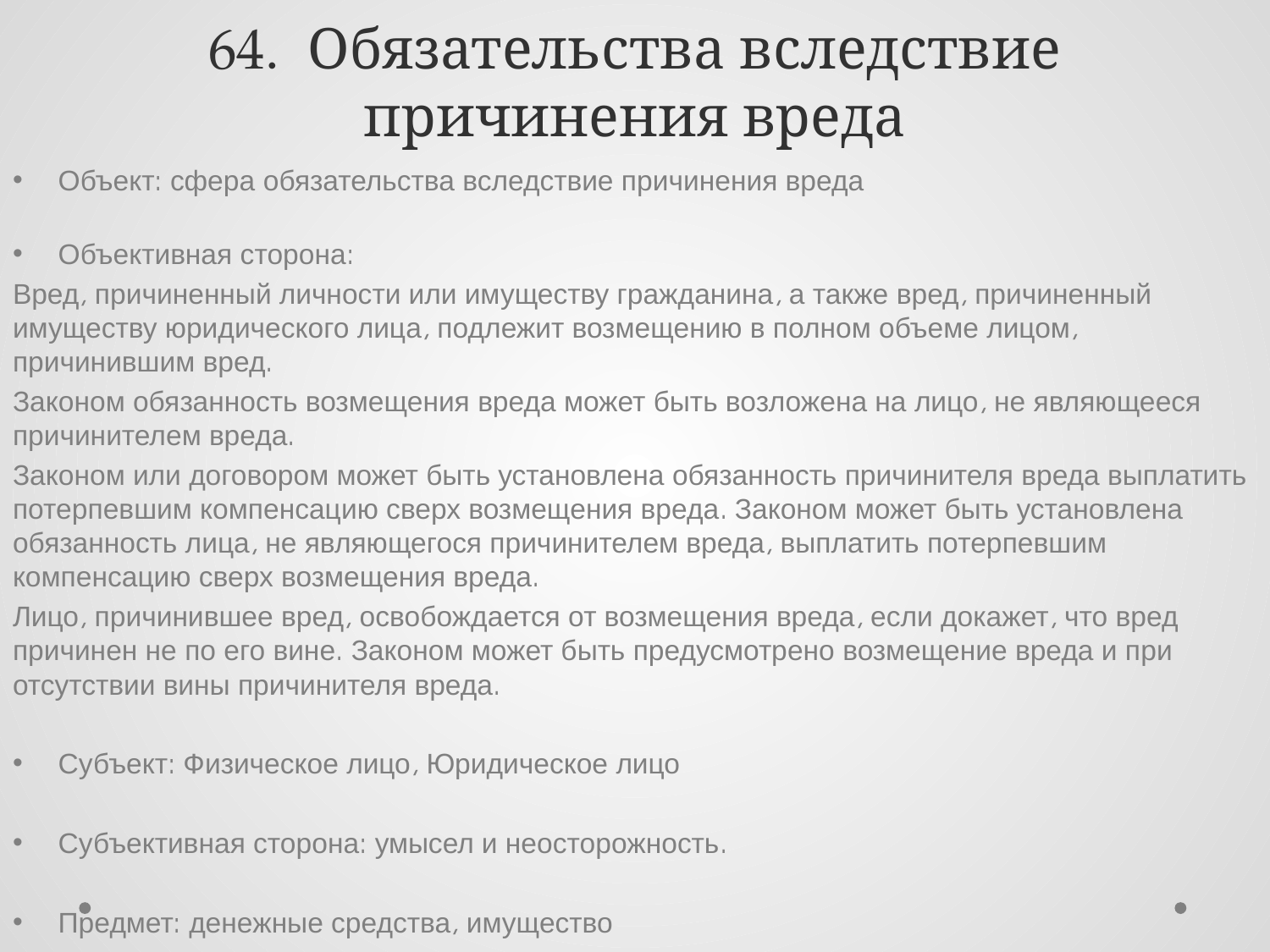

# 64.  Обязательства вследствие причинения вреда
Объект: сфера обязательства вследствие причинения вреда
Объективная сторона:
Вред, причиненный личности или имуществу гражданина, а также вред, причиненный имуществу юридического лица, подлежит возмещению в полном объеме лицом, причинившим вред.
Законом обязанность возмещения вреда может быть возложена на лицо, не являющееся причинителем вреда.
Законом или договором может быть установлена обязанность причинителя вреда выплатить потерпевшим компенсацию сверх возмещения вреда. Законом может быть установлена обязанность лица, не являющегося причинителем вреда, выплатить потерпевшим компенсацию сверх возмещения вреда.
Лицо, причинившее вред, освобождается от возмещения вреда, если докажет, что вред причинен не по его вине. Законом может быть предусмотрено возмещение вреда и при отсутствии вины причинителя вреда.

Субъект: Физическое лицо, Юридическое лицо

Субъективная сторона: умысел и неосторожность.

Предмет: денежные средства, имущество